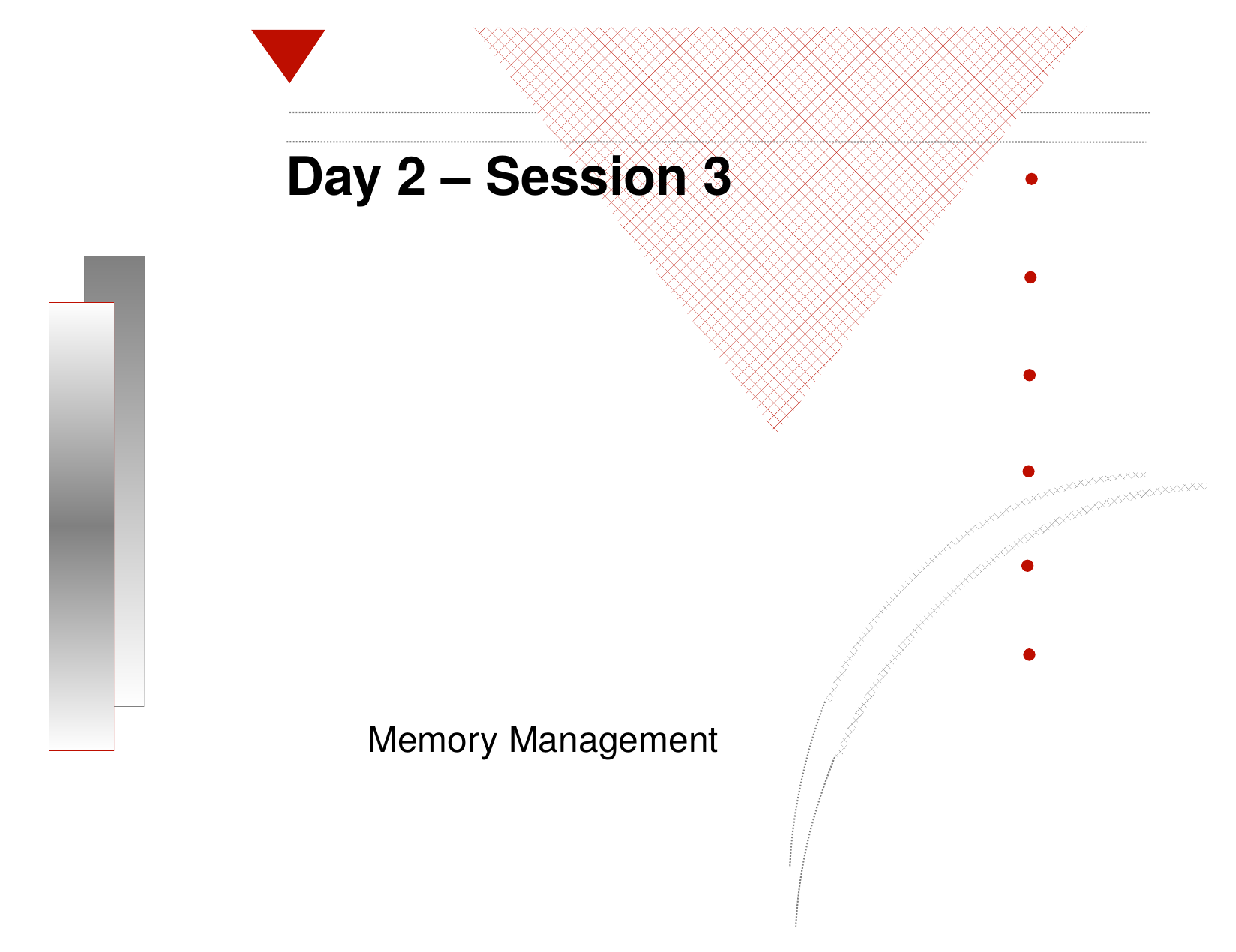

Day 2 – Session 3

Memory Management